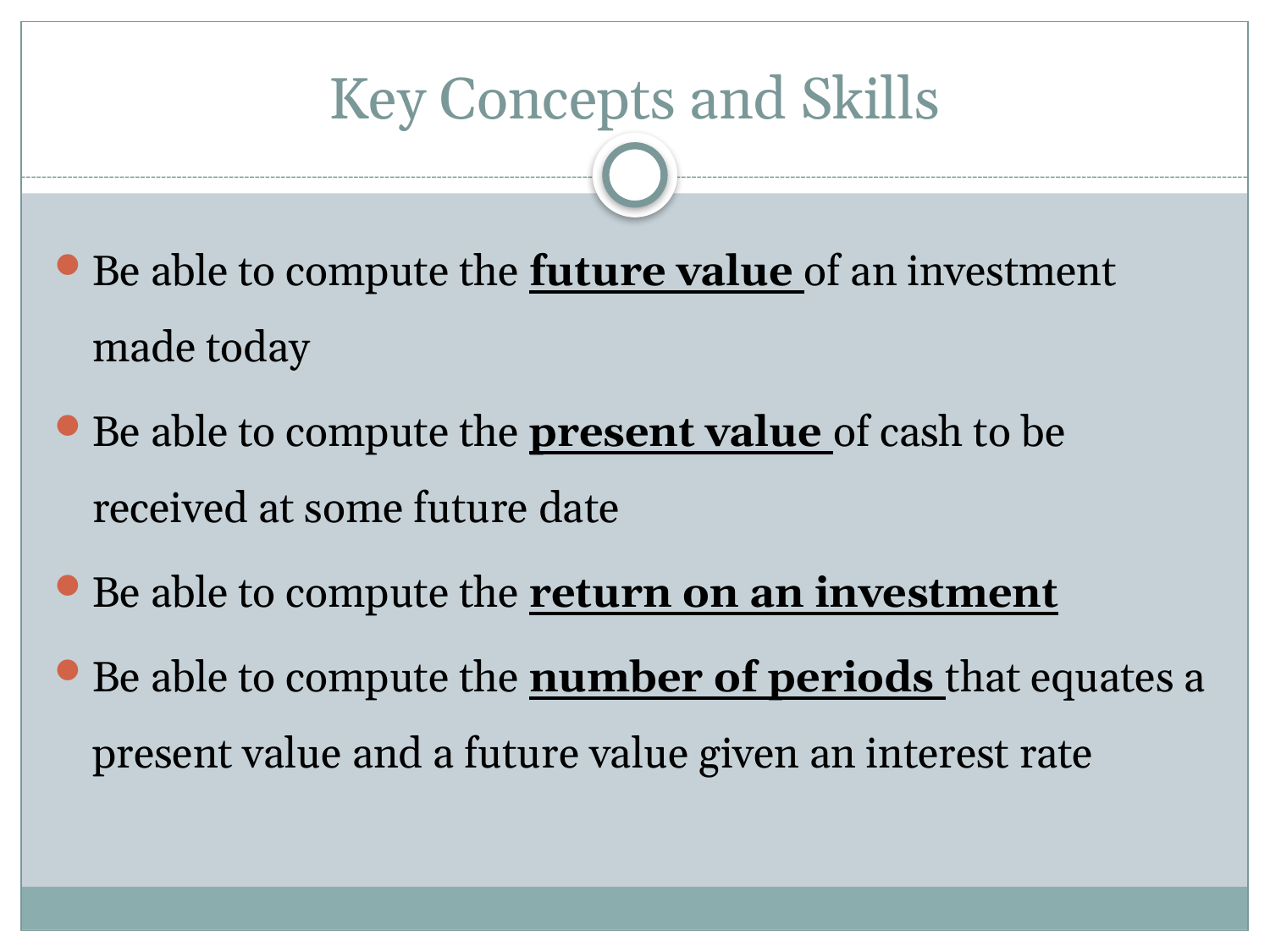

# Key Concepts and Skills
Be able to compute the future value of an investment made today
Be able to compute the present value of cash to be received at some future date
Be able to compute the return on an investment
Be able to compute the number of periods that equates a present value and a future value given an interest rate